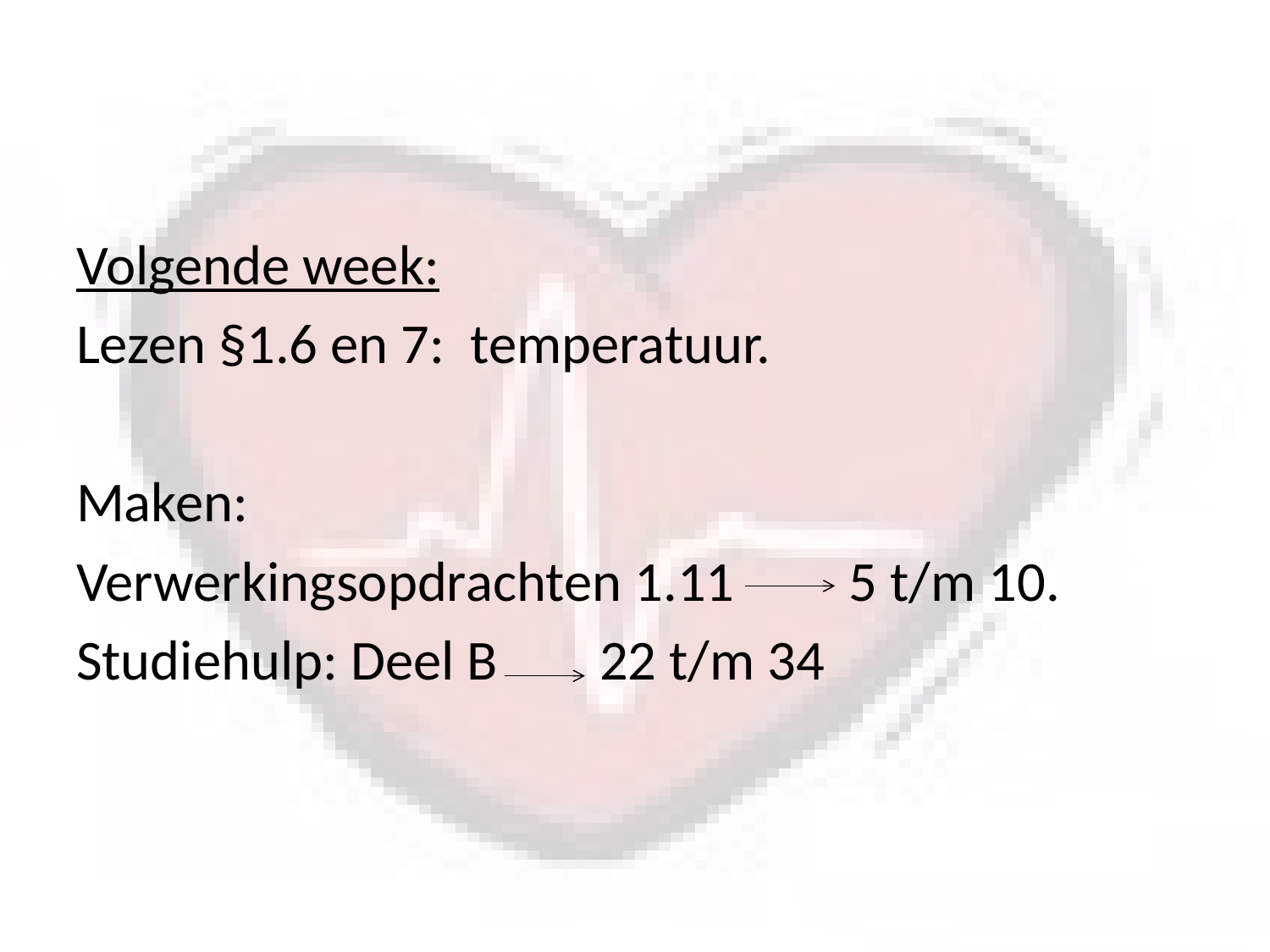

#
Volgende week:
Lezen §1.6 en 7:  temperatuur.

Maken:
Verwerkingsopdrachten 1.11         5 t/m 10.
Studiehulp: Deel B        22 t/m 34